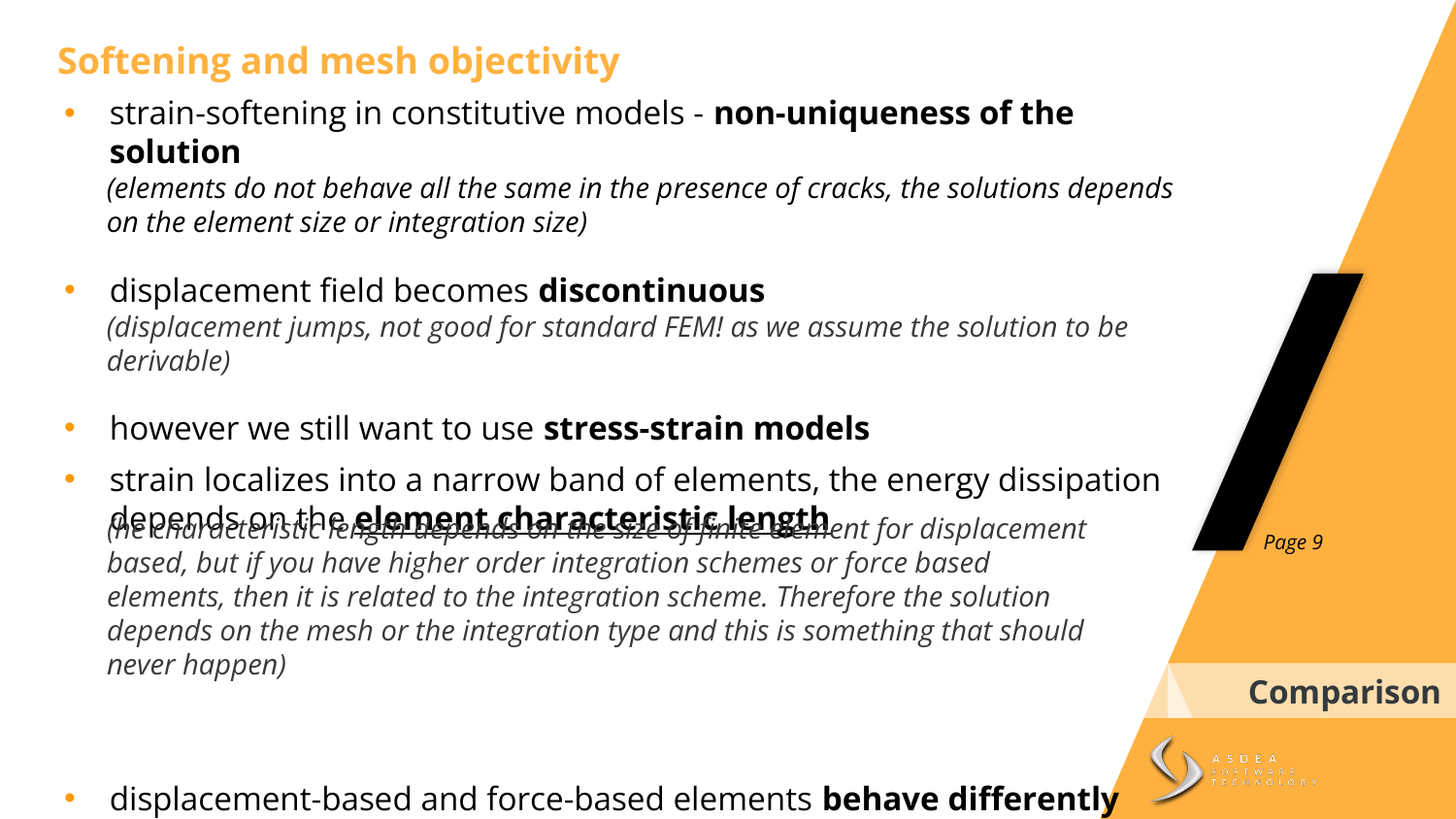

Softening and mesh objectivity

strain-softening in constitutive models - non-uniqueness of the solution
(elements do not behave all the same in the presence of cracks, the solutions depends on the element size or integration size)
displacement field becomes discontinuous
(displacement jumps, not good for standard FEM! as we assume the solution to be derivable)
however we still want to use stress-strain models
strain localizes into a narrow band of elements, the energy dissipation depends on the element characteristic length

displacement-based and force-based elements behave differently
(he characteristic length depends on the size of finite element for displacement based, but if you have higher order integration schemes or force based elements, then it is related to the integration scheme. Therefore the solution depends on the mesh or the integration type and this is something that should never happen)
Page 9

Comparison